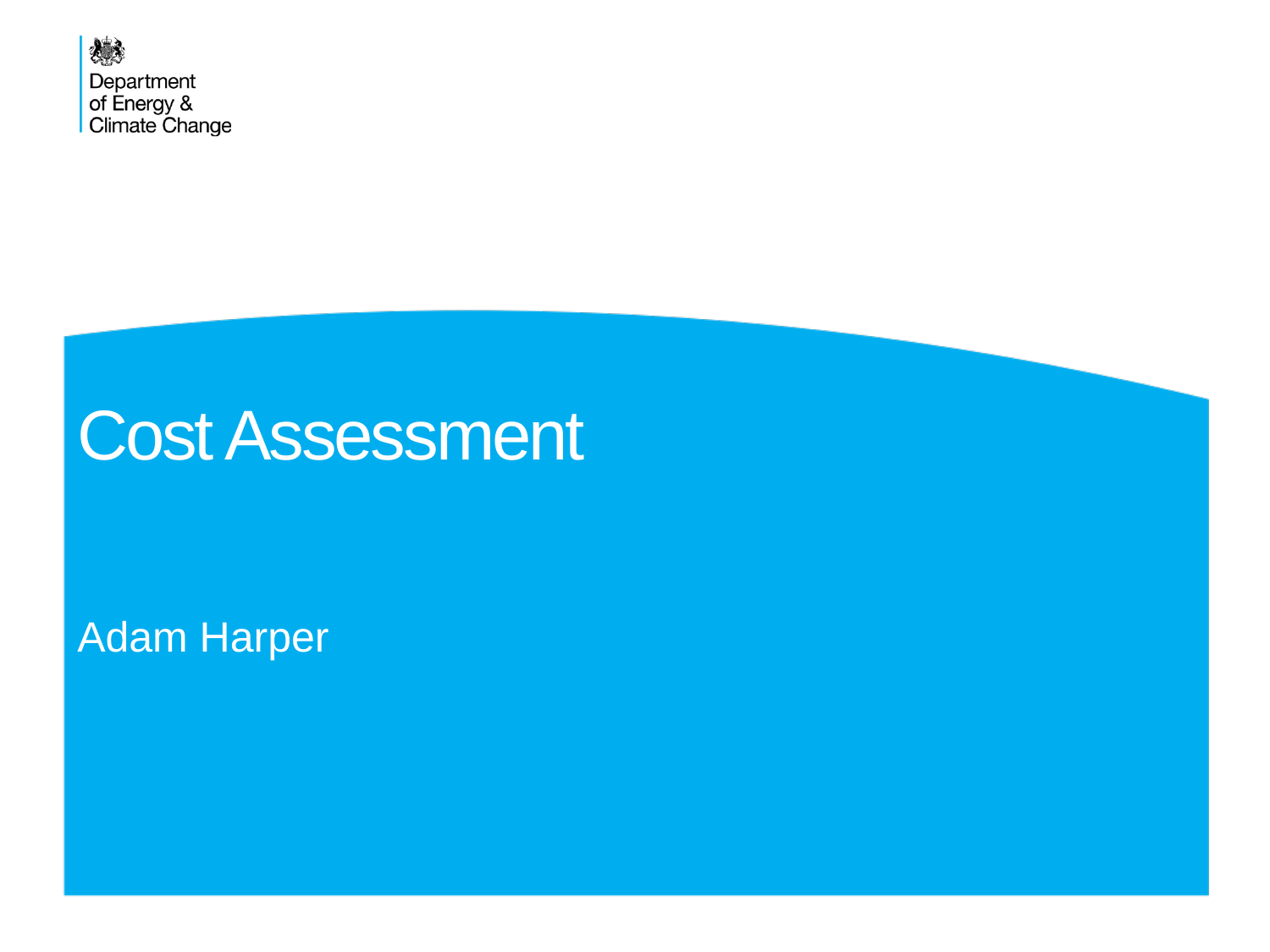

# Cost Assessment Adam Harper
Presentation title - edit in Header and Footer